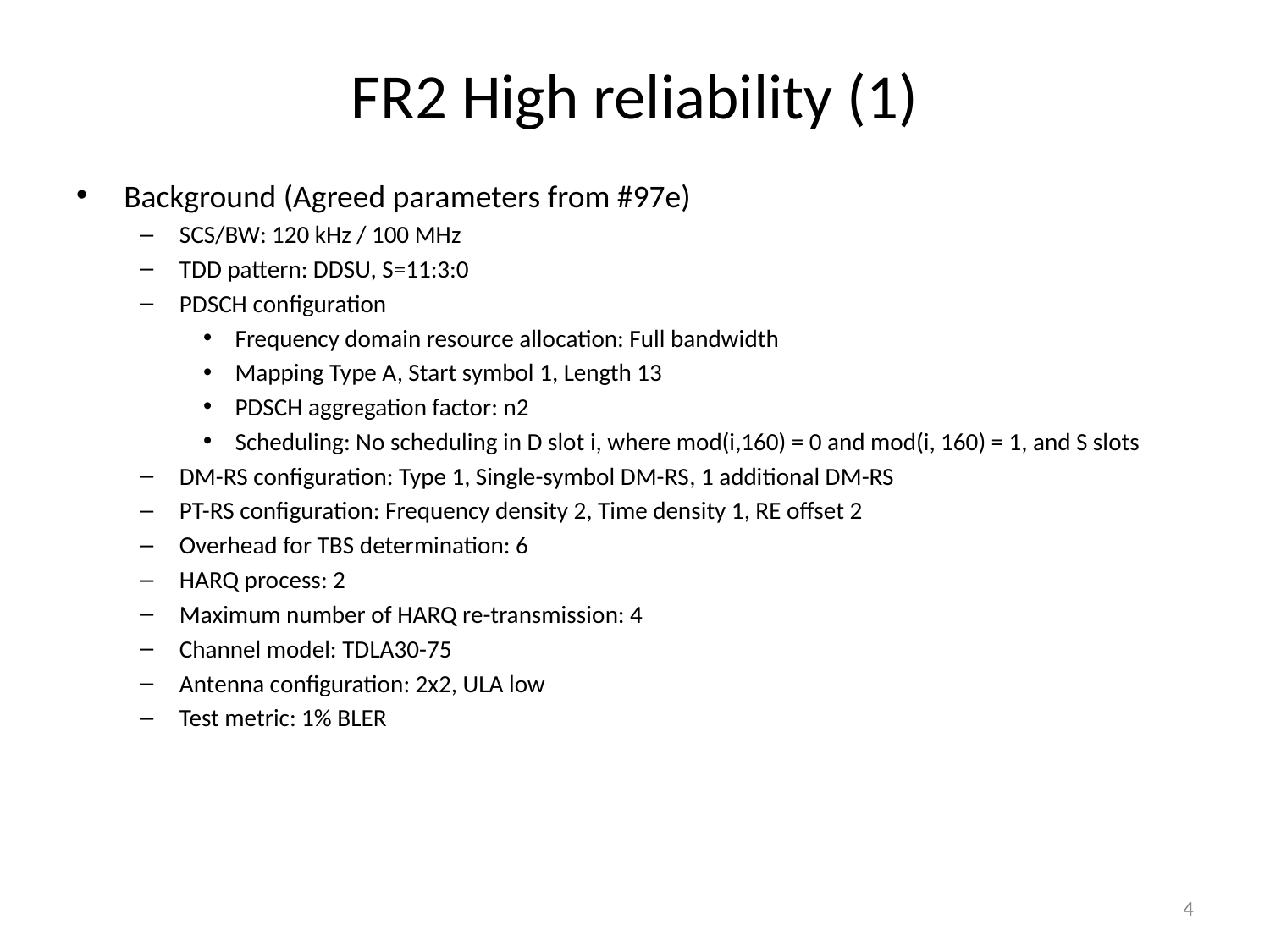

# FR2 High reliability (1)
Background (Agreed parameters from #97e)
SCS/BW: 120 kHz / 100 MHz
TDD pattern: DDSU, S=11:3:0
PDSCH configuration
Frequency domain resource allocation: Full bandwidth
Mapping Type A, Start symbol 1, Length 13
PDSCH aggregation factor: n2
Scheduling: No scheduling in D slot i, where mod(i,160) = 0 and mod(i, 160) = 1, and S slots
DM-RS configuration: Type 1, Single-symbol DM-RS, 1 additional DM-RS
PT-RS configuration: Frequency density 2, Time density 1, RE offset 2
Overhead for TBS determination: 6
HARQ process: 2
Maximum number of HARQ re-transmission: 4
Channel model: TDLA30-75
Antenna configuration: 2x2, ULA low
Test metric: 1% BLER
4